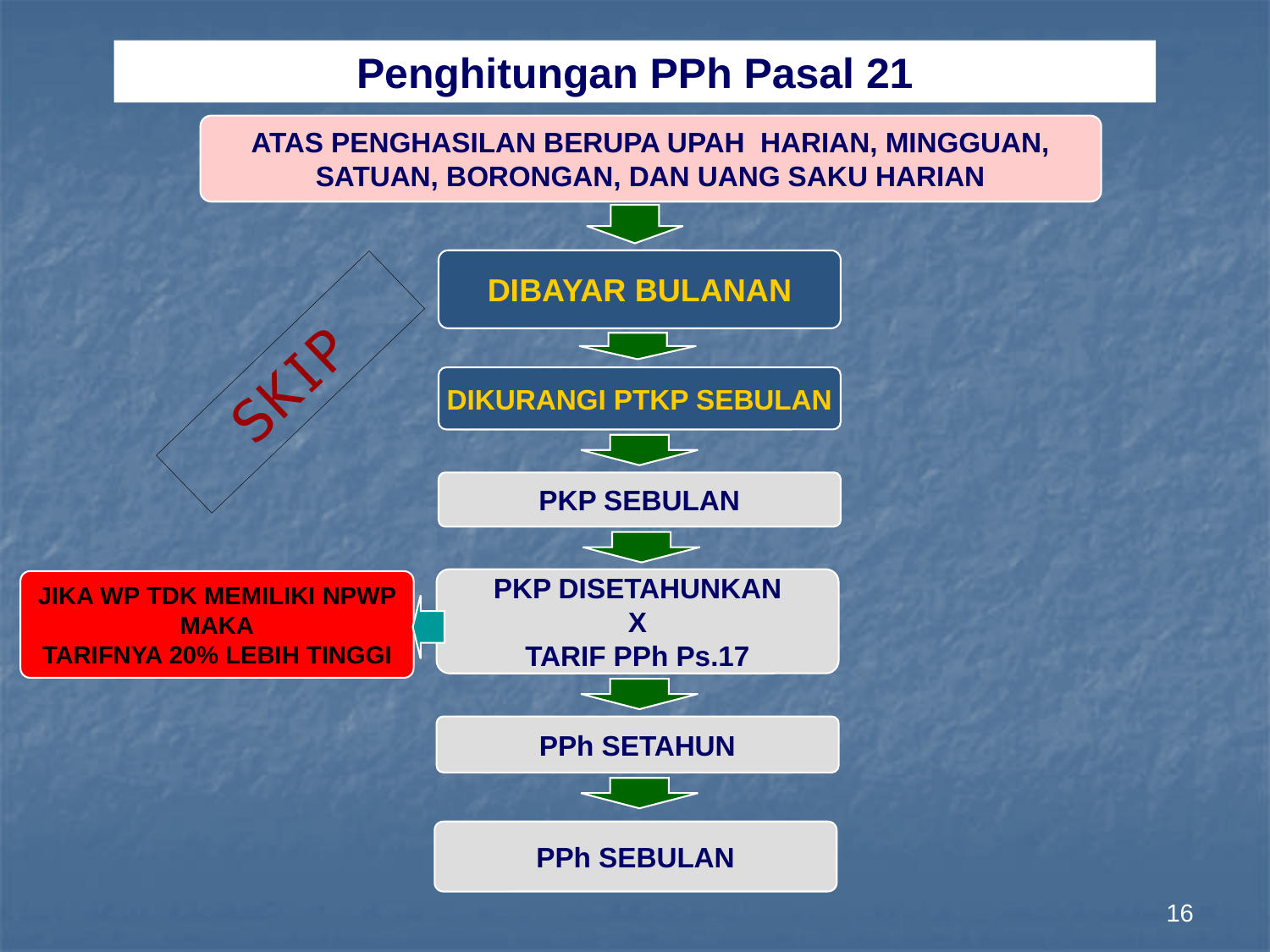

Penghitungan PPh Pasal 21
ATAS PENGHASILAN BERUPA UPAH  HARIAN, MINGGUAN,
SATUAN, BORONGAN, DAN UANG SAKU HARIAN

DIBAYAR BULANAN

SKIP
DIKURANGI PTKP SEBULAN

PKP SEBULAN

PKP DISETAHUNKAN
X
TARIF PPh Ps.17
JIKA WP TDK MEMILIKI NPWP MAKA
TARIFNYA 20% LEBIH TINGGI

PPh SETAHUN

PPh SEBULAN

16